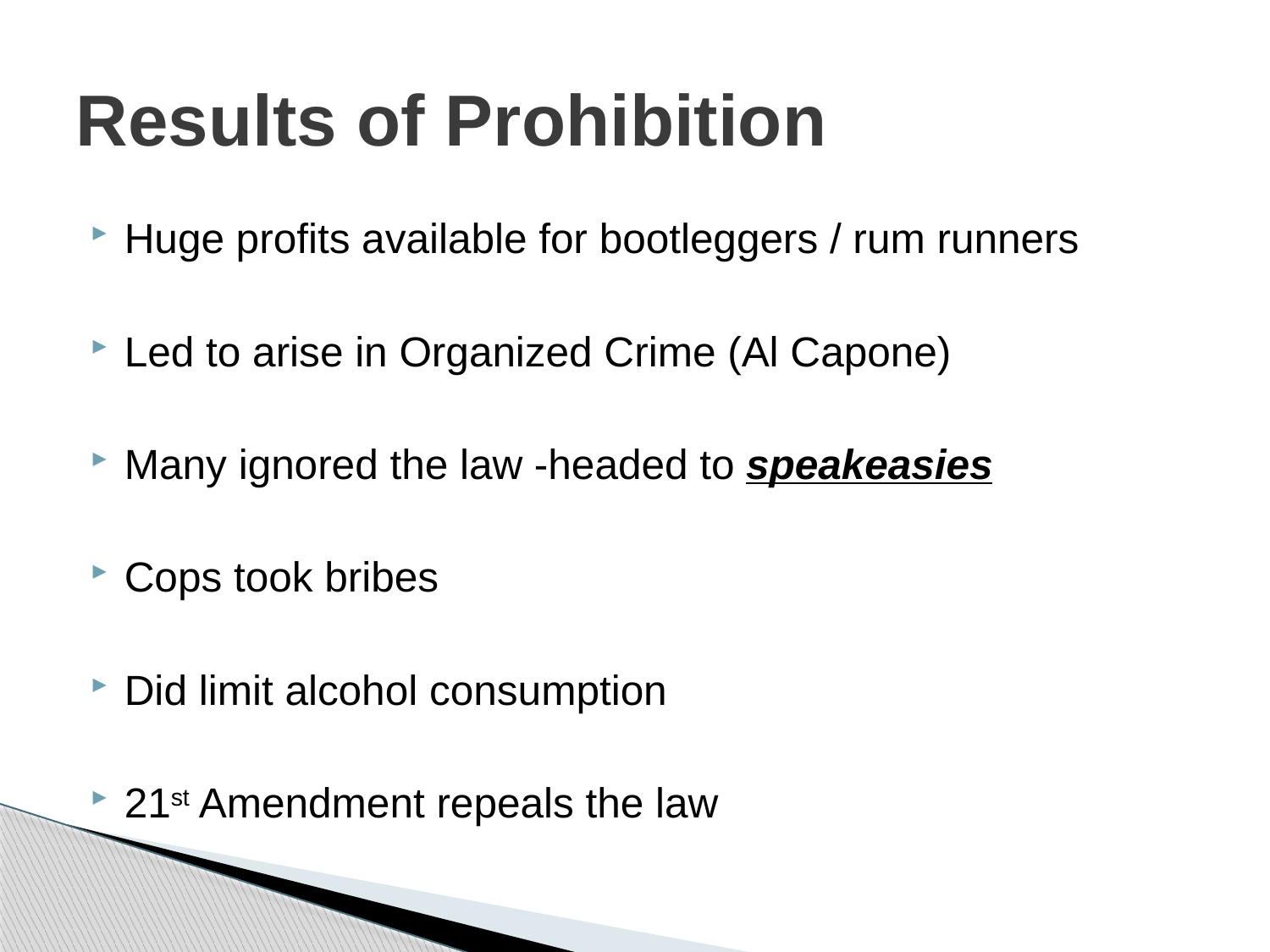

# Results of Prohibition
Huge profits available for bootleggers / rum runners

Led to arise in Organized Crime (Al Capone)

Many ignored the law -headed to speakeasies

Cops took bribes

Did limit alcohol consumption

21st Amendment repeals the law